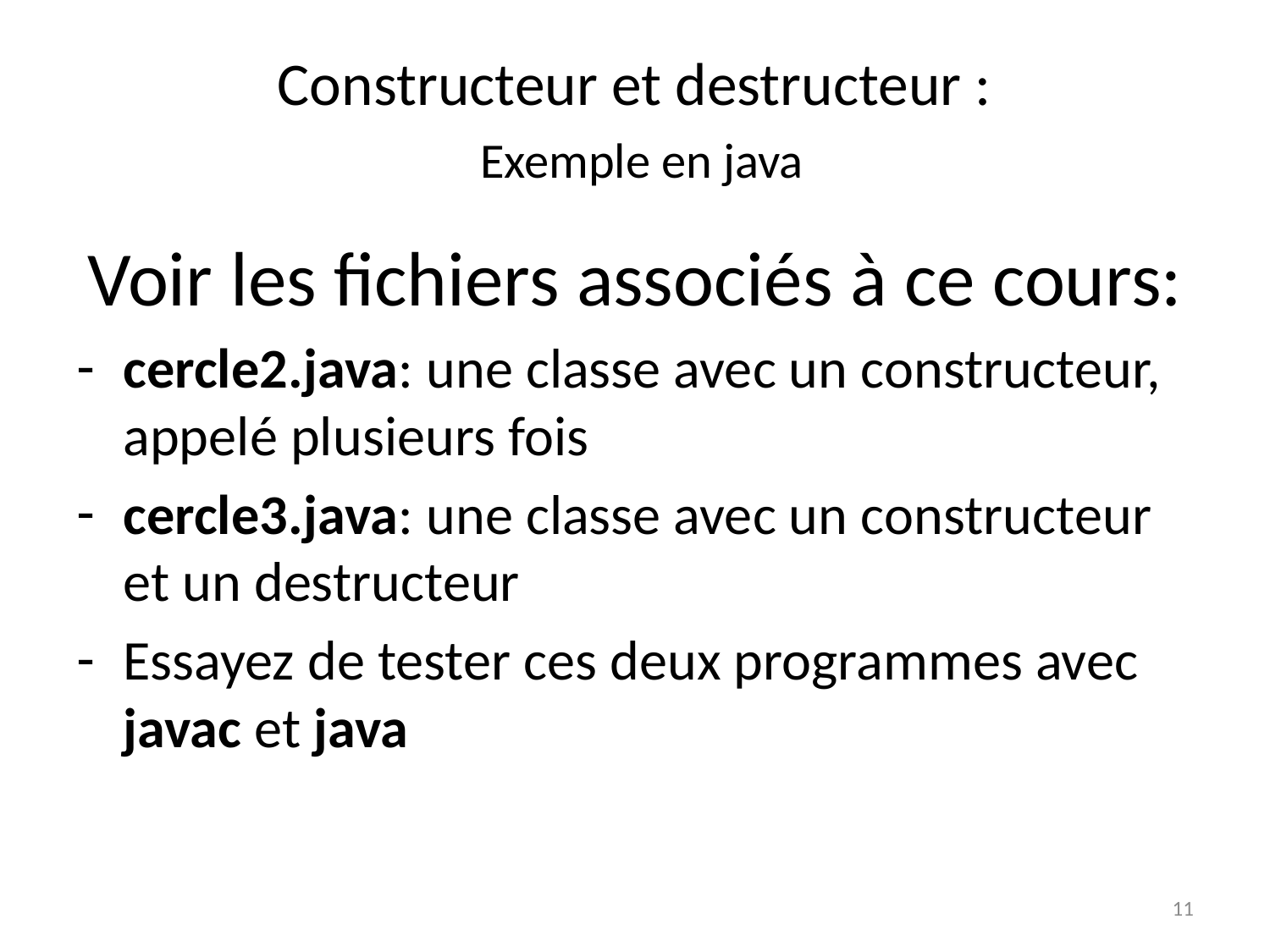

# Constructeur et destructeur : Exemple en java
Voir les fichiers associés à ce cours:
cercle2.java: une classe avec un constructeur, appelé plusieurs fois
cercle3.java: une classe avec un constructeur et un destructeur
Essayez de tester ces deux programmes avec javac et java
11